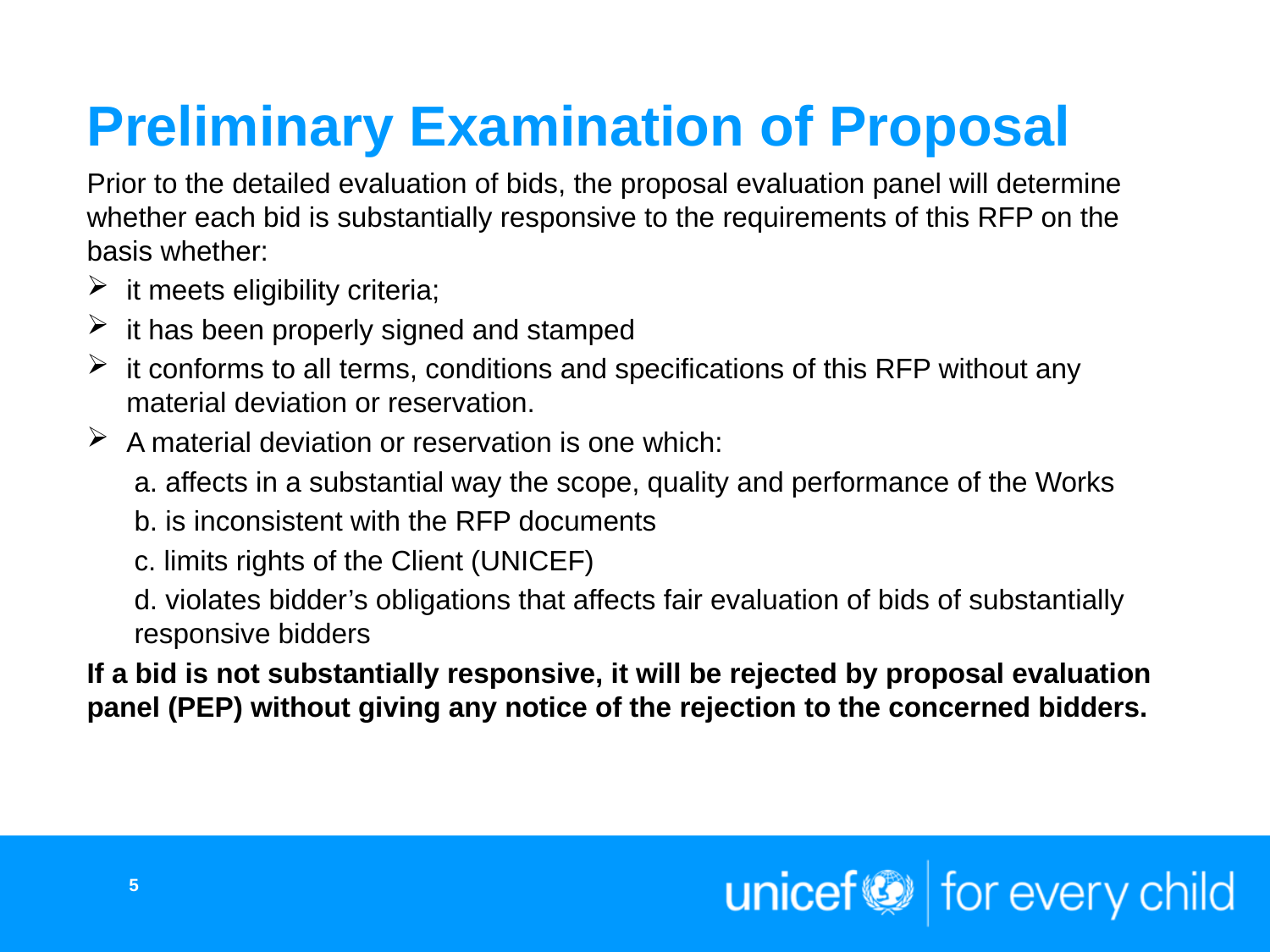

# Preliminary Examination of Proposal
Prior to the detailed evaluation of bids, the proposal evaluation panel will determine whether each bid is substantially responsive to the requirements of this RFP on the basis whether:
it meets eligibility criteria;
it has been properly signed and stamped
it conforms to all terms, conditions and specifications of this RFP without any material deviation or reservation.
A material deviation or reservation is one which:
a. affects in a substantial way the scope, quality and performance of the Works
b. is inconsistent with the RFP documents
c. limits rights of the Client (UNICEF)
d. violates bidder’s obligations that affects fair evaluation of bids of substantially responsive bidders
If a bid is not substantially responsive, it will be rejected by proposal evaluation panel (PEP) without giving any notice of the rejection to the concerned bidders.
5